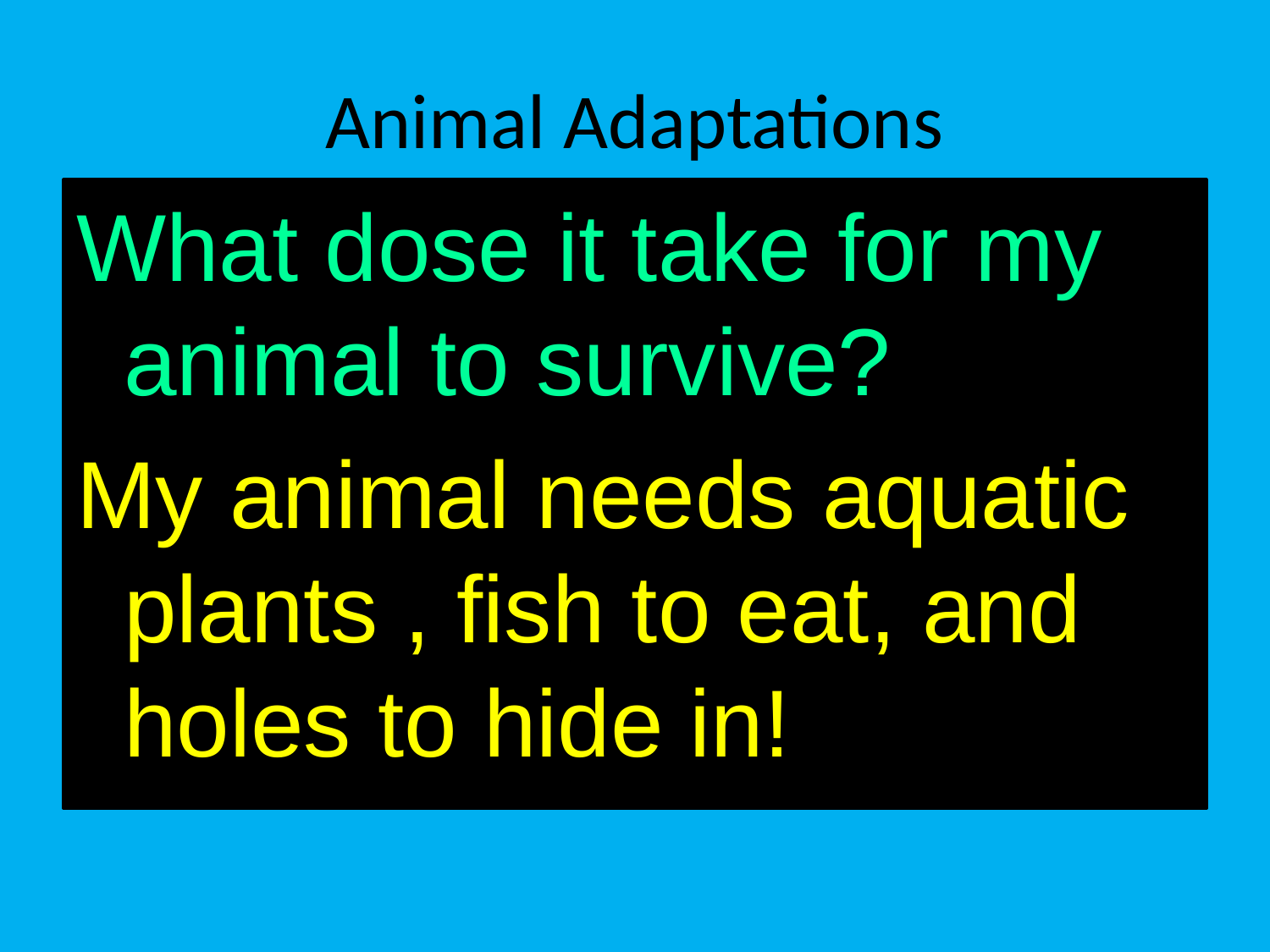

# Animal Adaptations
What dose it take for my animal to survive?
My animal needs aquatic plants , fish to eat, and holes to hide in!